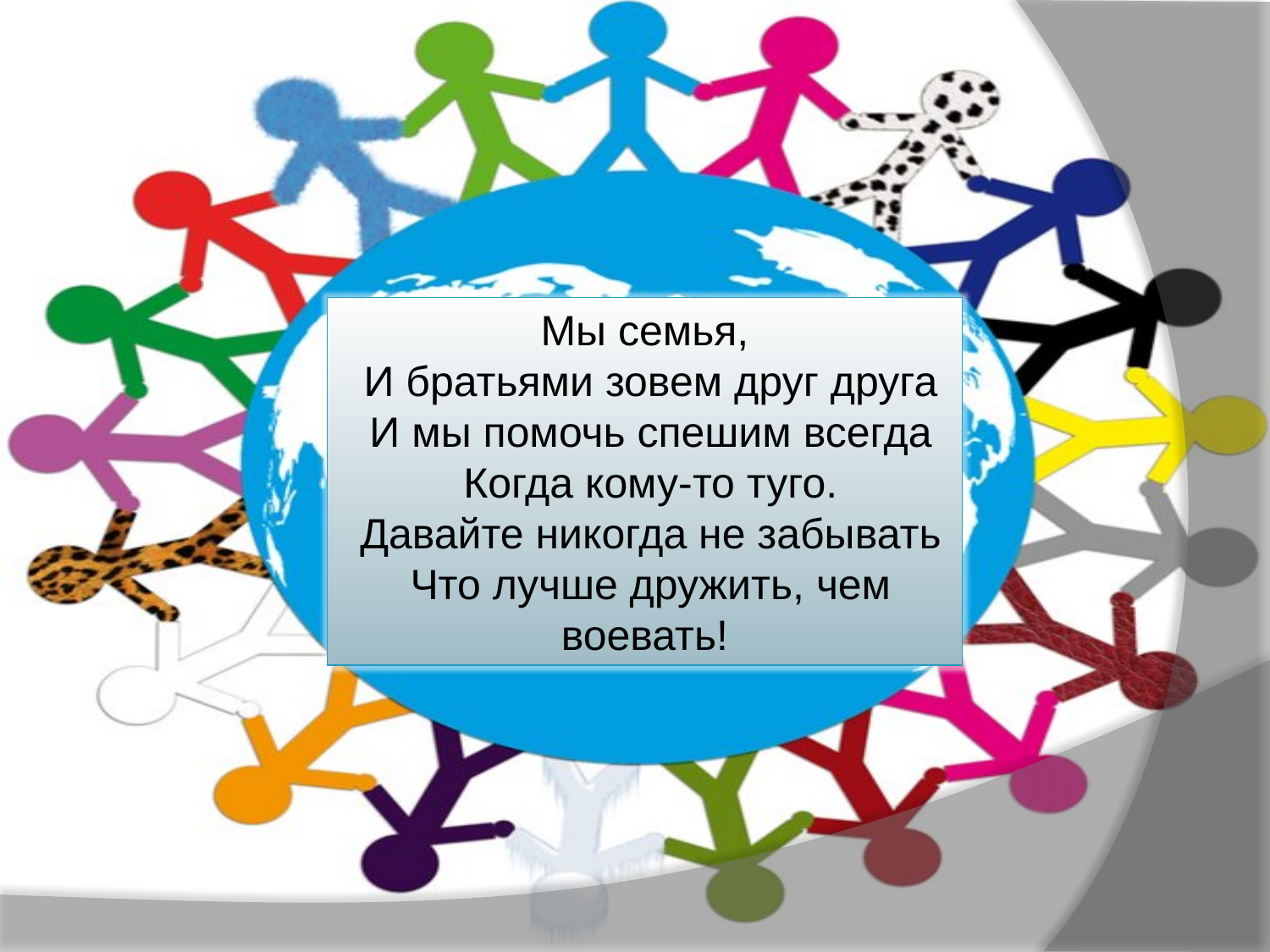

Мы семья,
 И братьями зовем друг друга
 И мы помочь спешим всегда
 Когда кому-то туго.
 Давайте никогда не забывать
 Что лучше дружить, чем воевать!